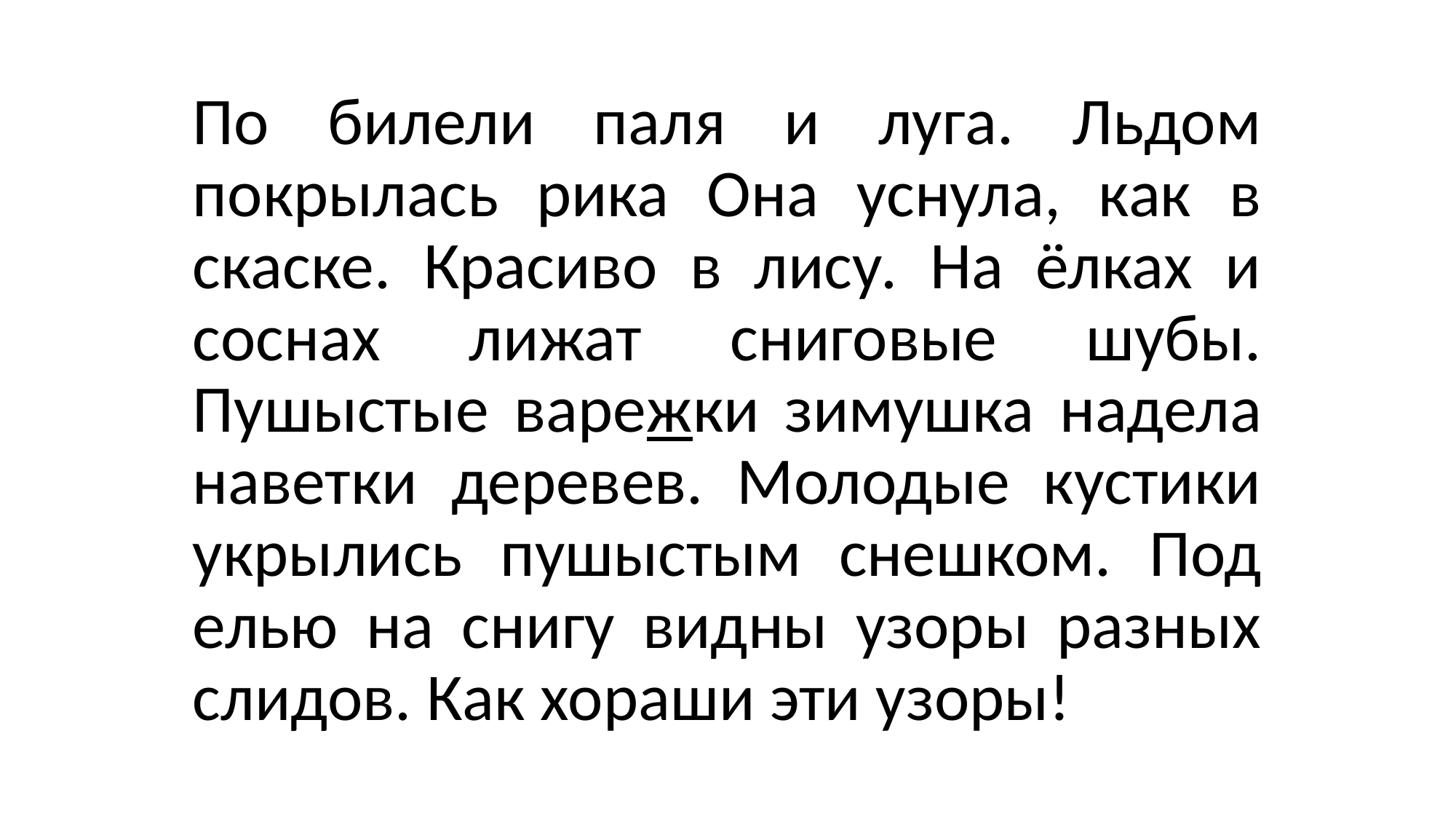

# По билели паля и луга. Льдом покрылась рика Она уснула, как в скаске. Красиво в лису. На ёлках и соснах лижат сниговые шубы. Пушыстые варежки зимушка надела наветки деревев. Молодые кустики укрылись пушыстым снешком. Под елью на снигу видны узоры разных слидов. Как хораши эти узоры!